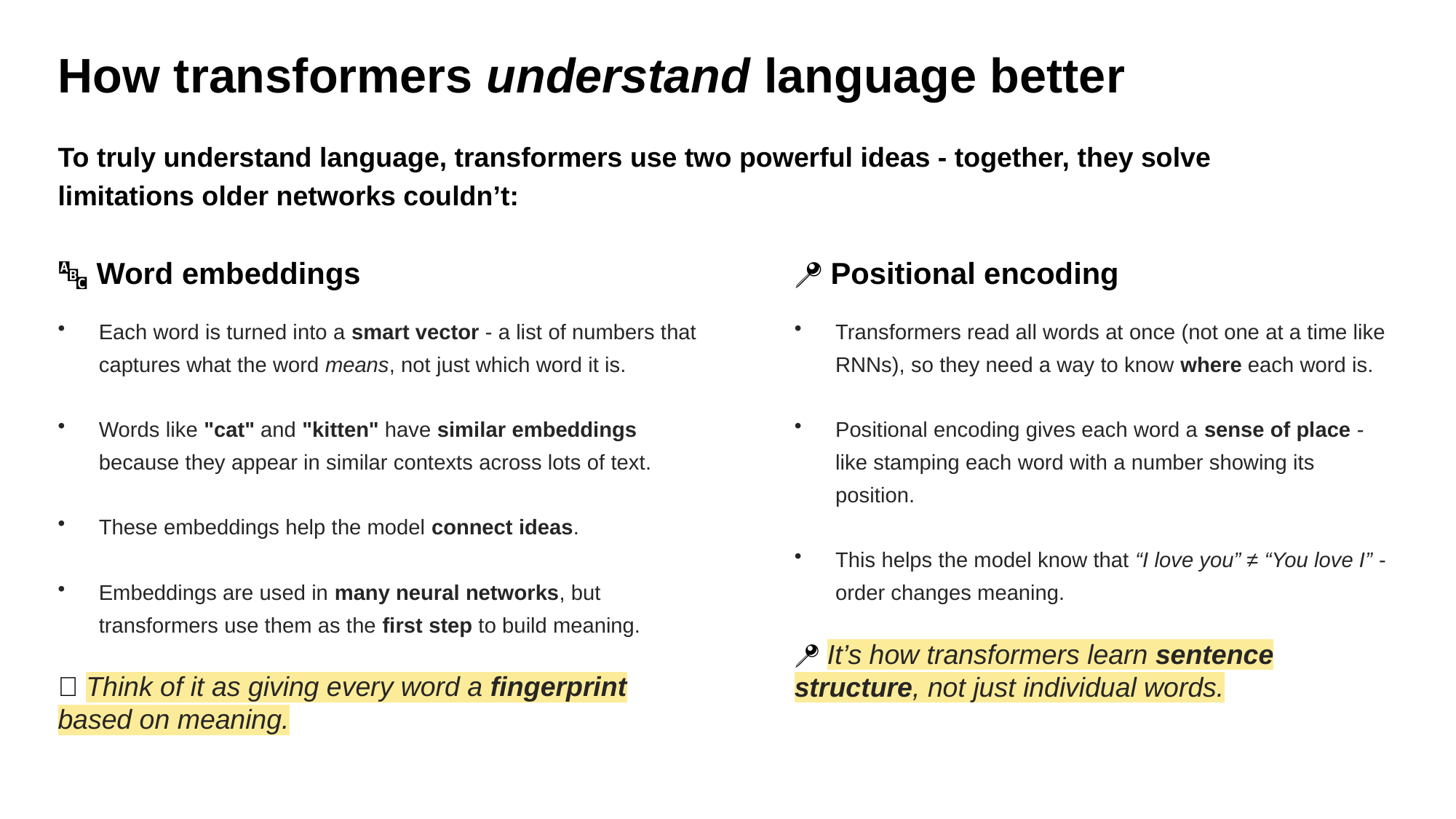

How transformers understand language better
To truly understand language, transformers use two powerful ideas - together, they solve limitations older networks couldn’t:
🔤 Word embeddings
📍 Positional encoding
Each word is turned into a smart vector - a list of numbers that captures what the word means, not just which word it is.

Words like "cat" and "kitten" have similar embeddings because they appear in similar contexts across lots of text.

These embeddings help the model connect ideas.

Embeddings are used in many neural networks, but transformers use them as the first step to build meaning.

🧬 Think of it as giving every word a fingerprint based on meaning.

Transformers read all words at once (not one at a time like RNNs), so they need a way to know where each word is.

Positional encoding gives each word a sense of place - like stamping each word with a number showing its position.

This helps the model know that “I love you” ≠ “You love I” - order changes meaning.

📍 It’s how transformers learn sentence structure, not just individual words.